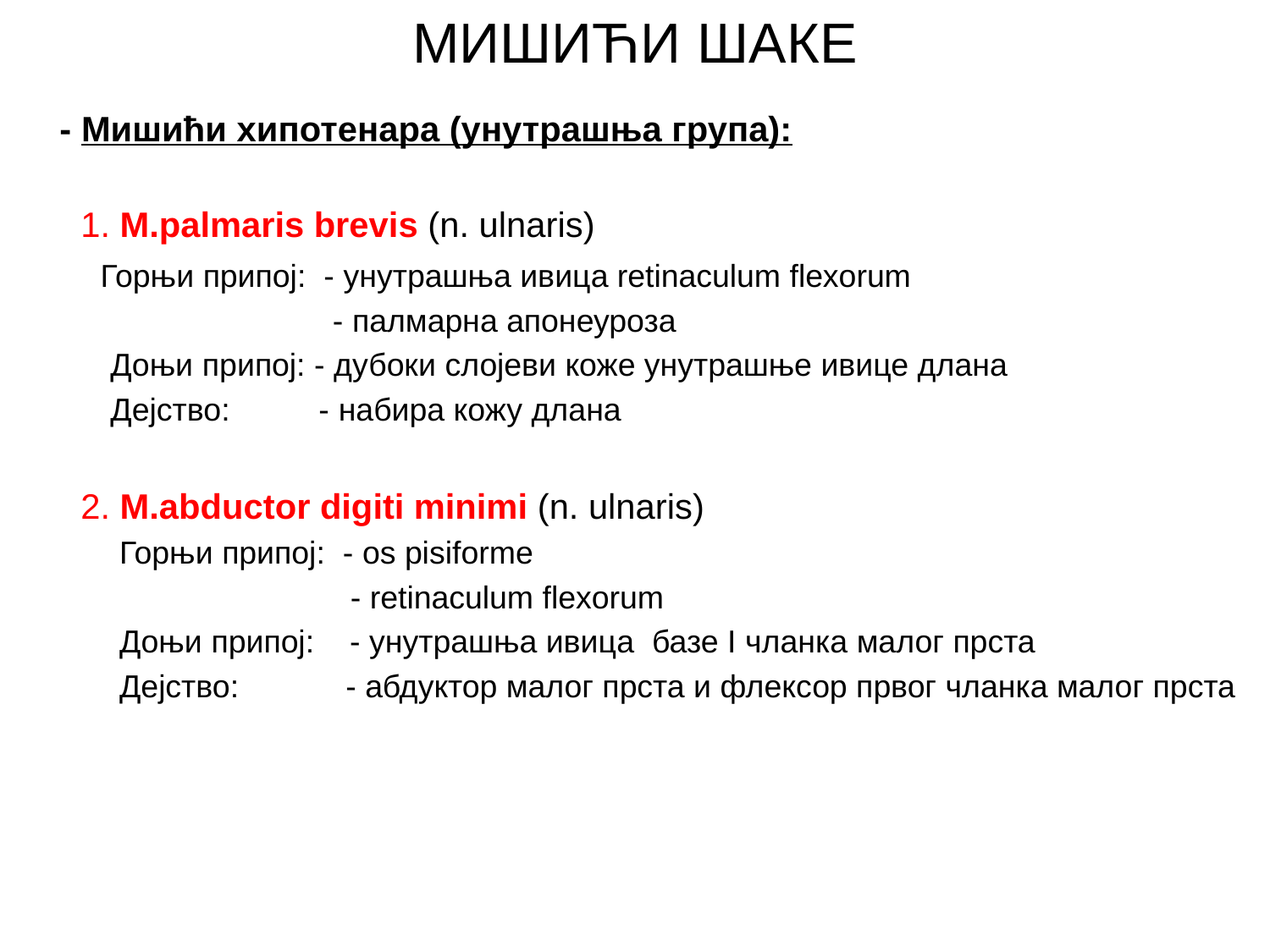

МИШИЋИ ШАКЕ
   - Мишићи хипотенара (унутрашња група):
       1. M.palmaris brevis (n. ulnaris)
         Горњи припој:  - унутрашња ивица retinaculum flexorum
                                    - палмарна апонеуроза
           Доњи припој: - дубоки слојеви коже унутрашње ивице длана
           Дејство:          - набира кожу длана

       2. M.abductor digiti minimi (n. ulnaris)
            Горњи припој:  - os pisiforme
                                      - retinaculum flexorum
            Доњи припој:    - унутрашња ивица  базе I чланка малог прста
            Дејство:            - абдуктор малог прста и флексор првог чланка малог прста